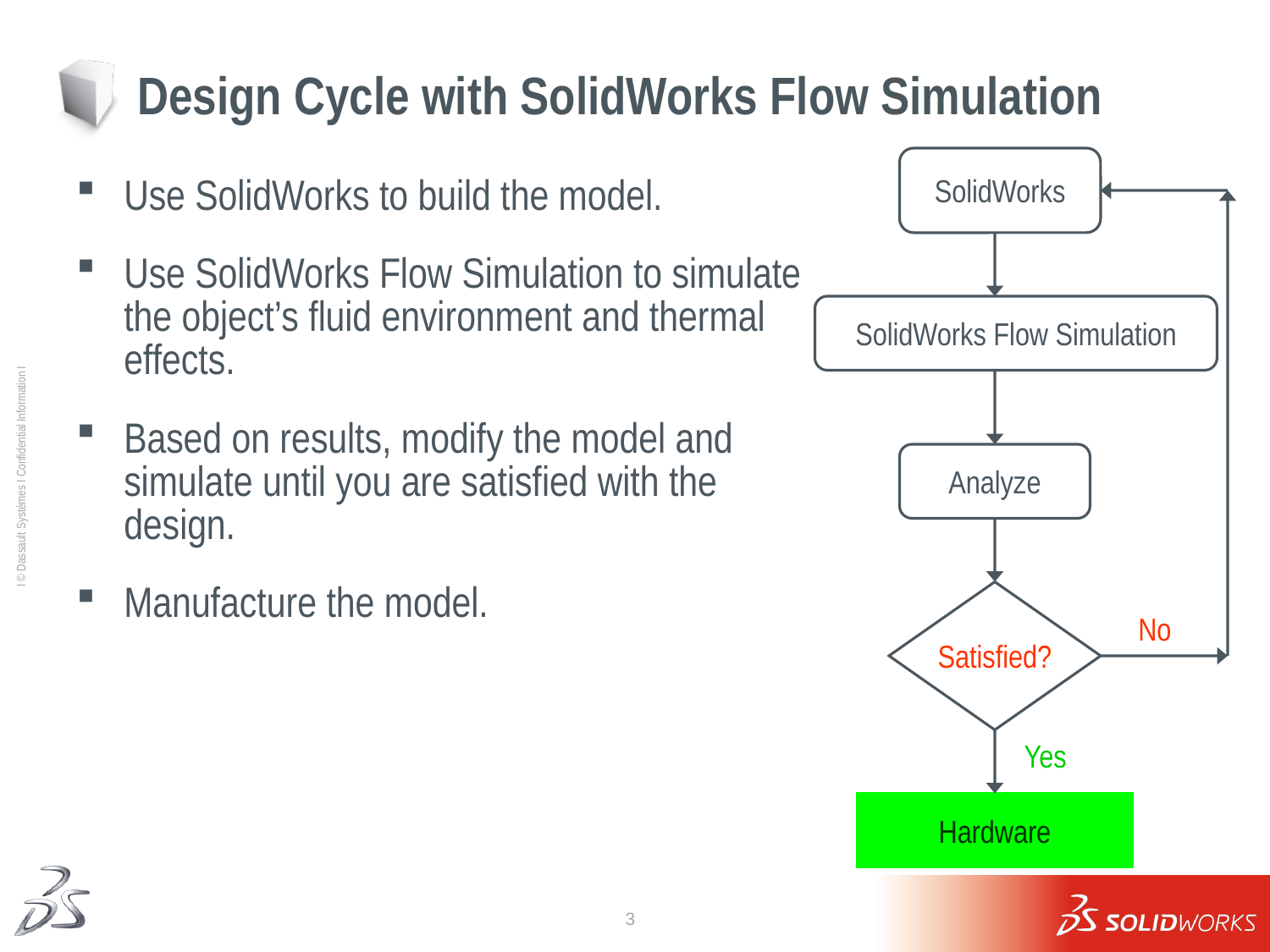

# Design Cycle with SolidWorks Flow Simulation
SolidWorks
Use SolidWorks to build the model.
Use SolidWorks Flow Simulation to simulate the object’s fluid environment and thermal effects.
Based on results, modify the model and simulate until you are satisfied with the design.
Manufacture the model.

SolidWorks Flow Simulation

Analyze

Satisfied?
No

Yes
Hardware